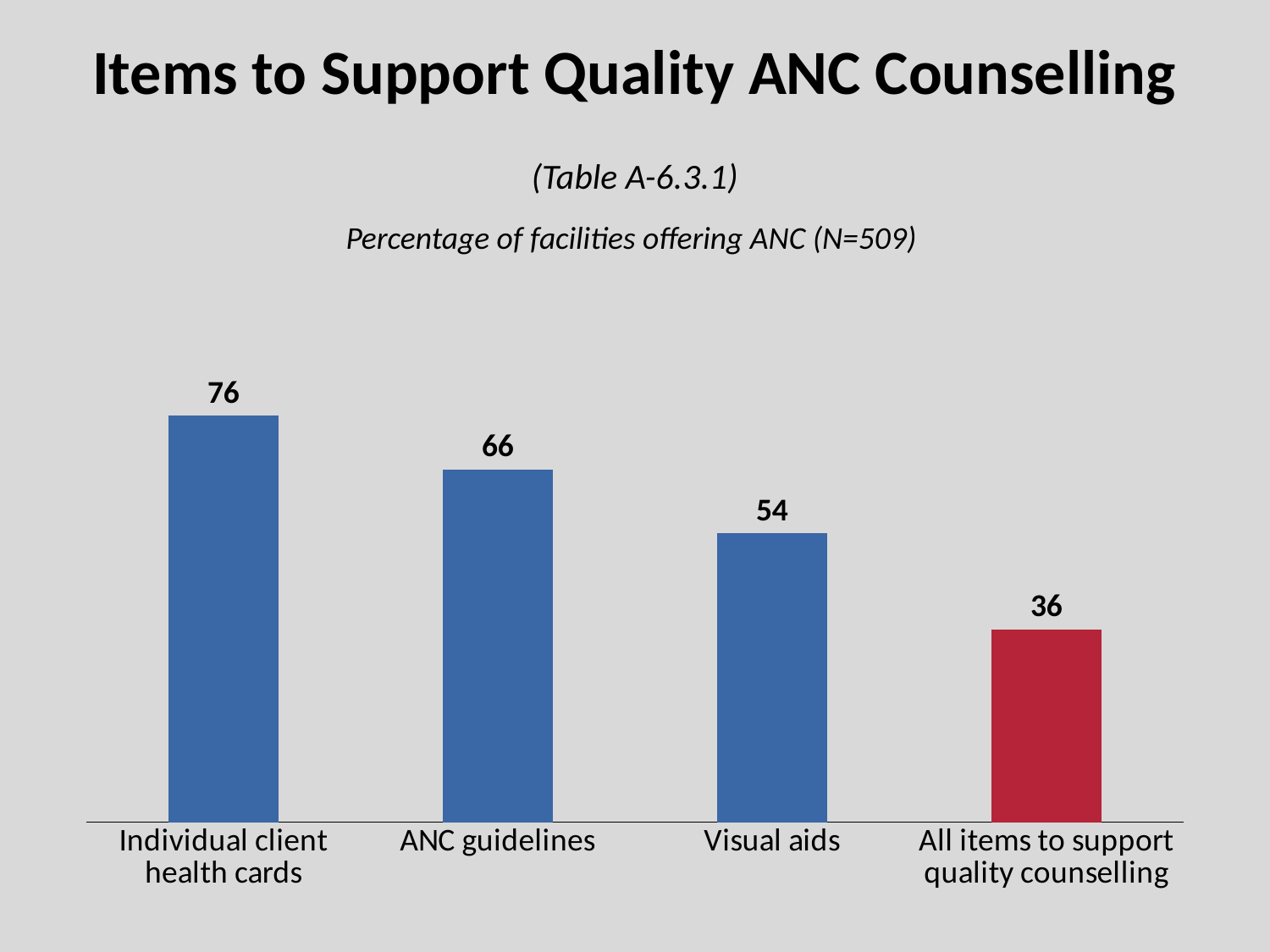

Items to Support Quality ANC Counselling
(Table A-6.3.1)
Percentage of facilities offering ANC (N=509)

### Chart

| Category | Column1 |
|---|---|
| Individual client health cards | 76.0 |
| ANC guidelines | 66.0 |
| Visual aids | 54.0 |
| All items to support quality counselling | 36.0 |